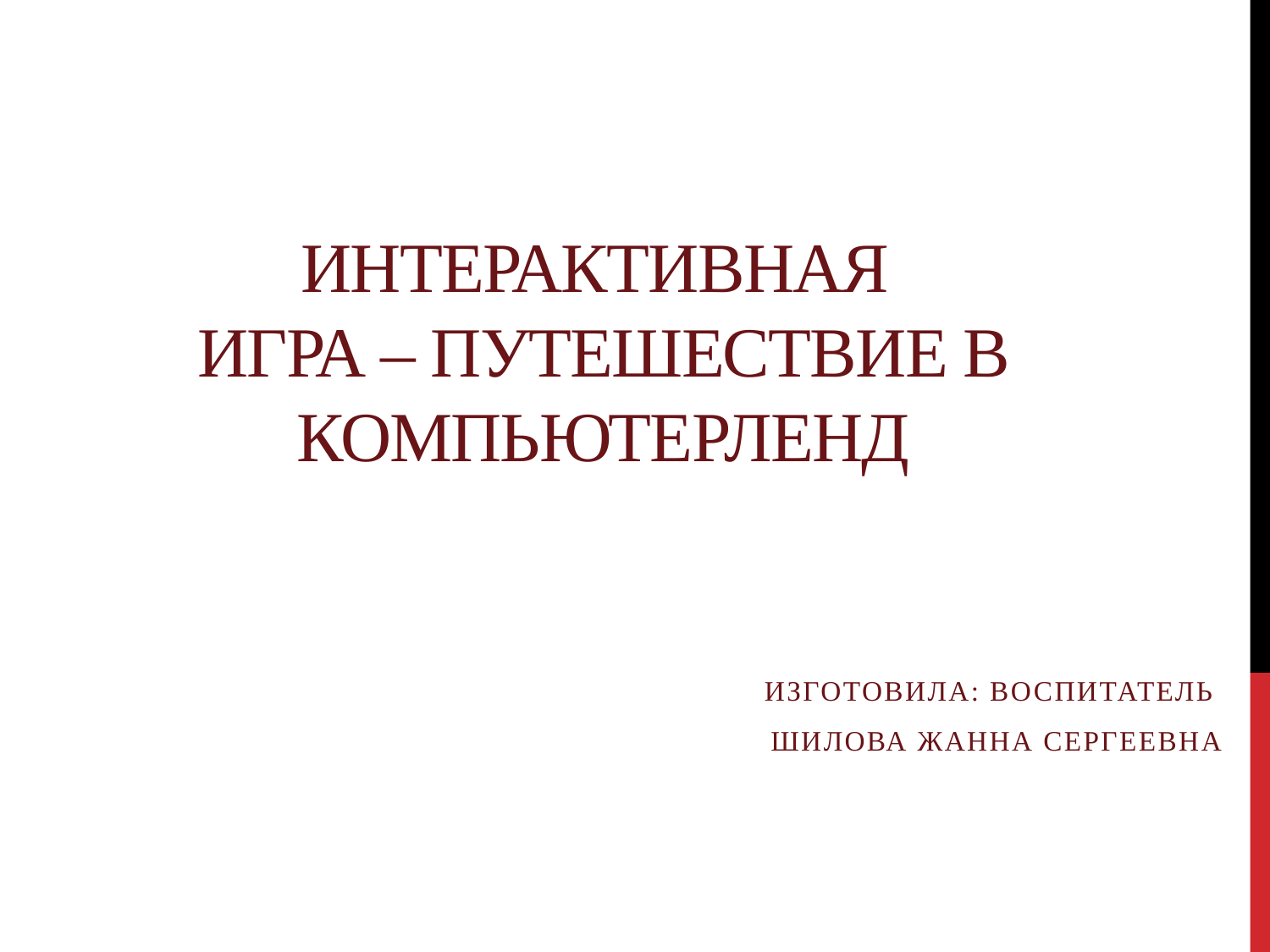

# Интерактивная игра – путешествие в компьютерленд
Изготовила: воспитатель
 шилова Жанна Сергеевна